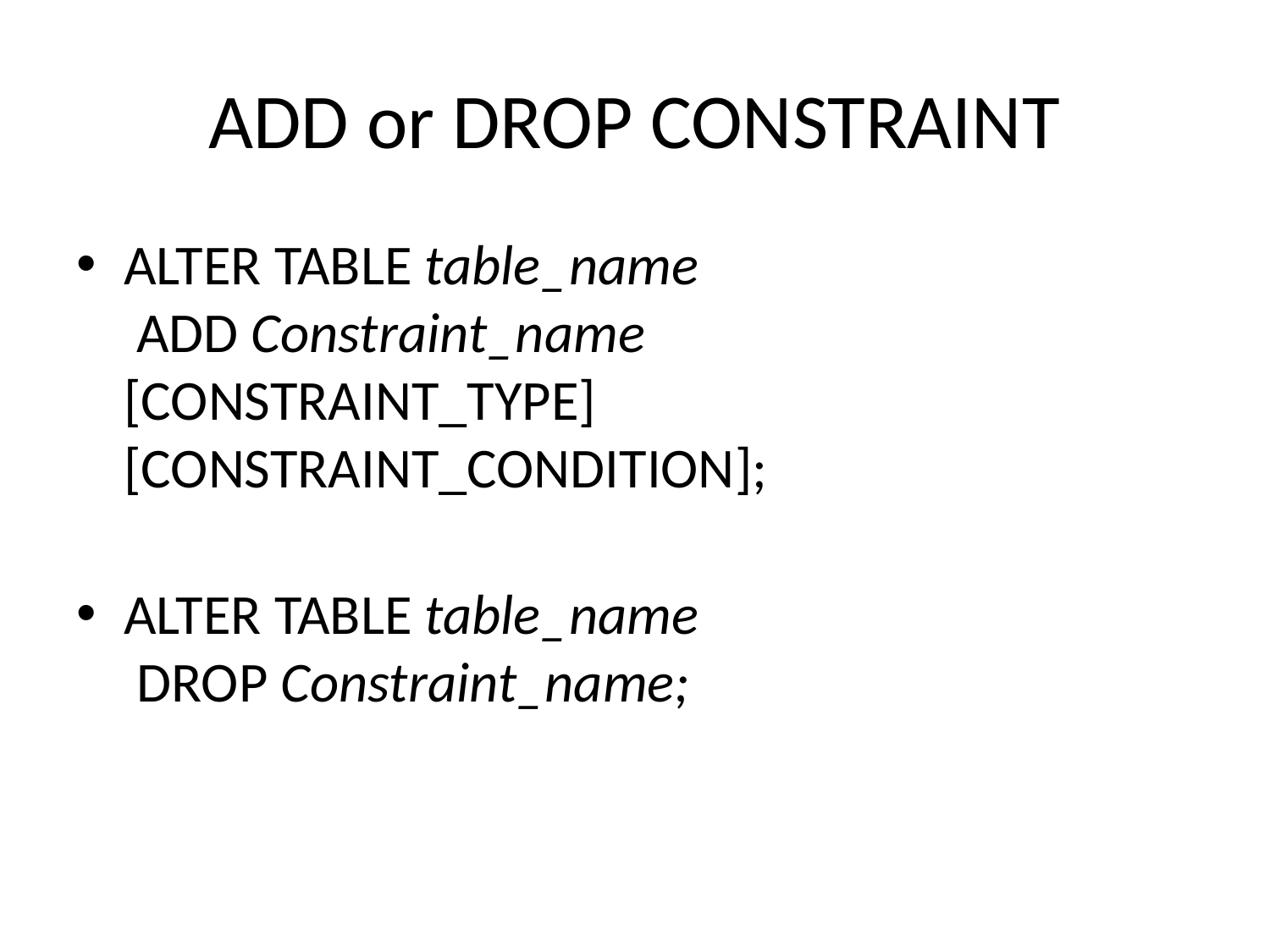

# ADD or DROP CONSTRAINT
ALTER TABLE table_name
 ADD Constraint_name
[CONSTRAINT_TYPE] [CONSTRAINT_CONDITION];
ALTER TABLE table_name
 DROP Constraint_name;